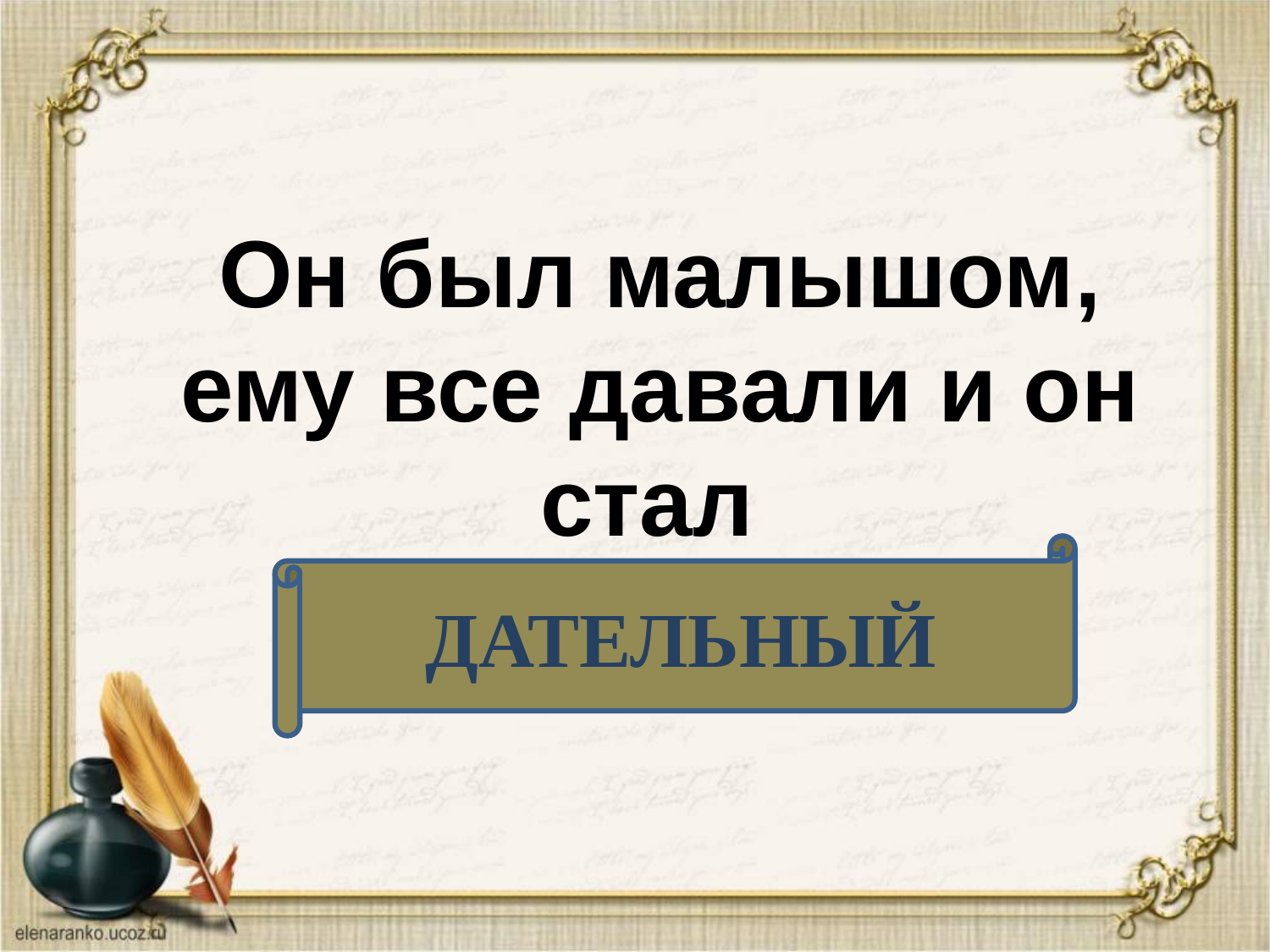

Он был малышом, ему все давали и он стал
ДАТЕЛЬНЫЙ